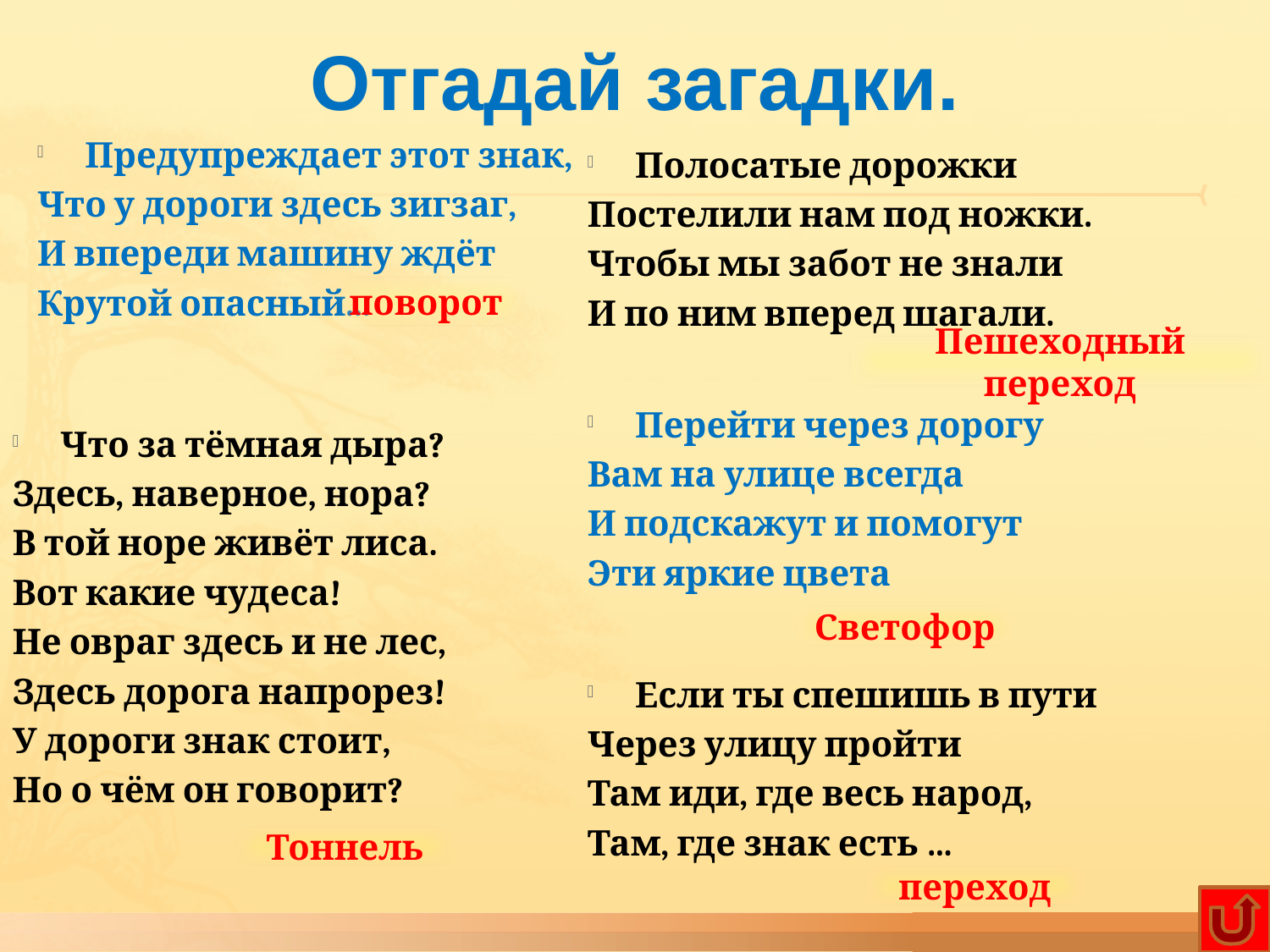

# Отгадай загадки.
Предупреждает этот знак,
Что у дороги здесь зигзаг,
И впереди машину ждёт
Крутой опасный...

Полосатые дорожки
Постелили нам под ножки.
Чтобы мы забот не знали
И по ним вперед шагали.

поворот
Пешеходный переход

Что за тёмная дыра?
Здесь, наверное, нора?
В той норе живёт лиса.
Вот какие чудеса!
Не овраг здесь и не лес,
Здесь дорога напрорез!
У дороги знак стоит,
Но о чём он говорит?

Перейти через дорогу
Вам на улице всегда
И подскажут и помогут
Эти яркие цвета
Светофор
Если ты спешишь в пути
Через улицу пройти
Там иди, где весь народ,
Там, где знак есть …
Тоннель
переход